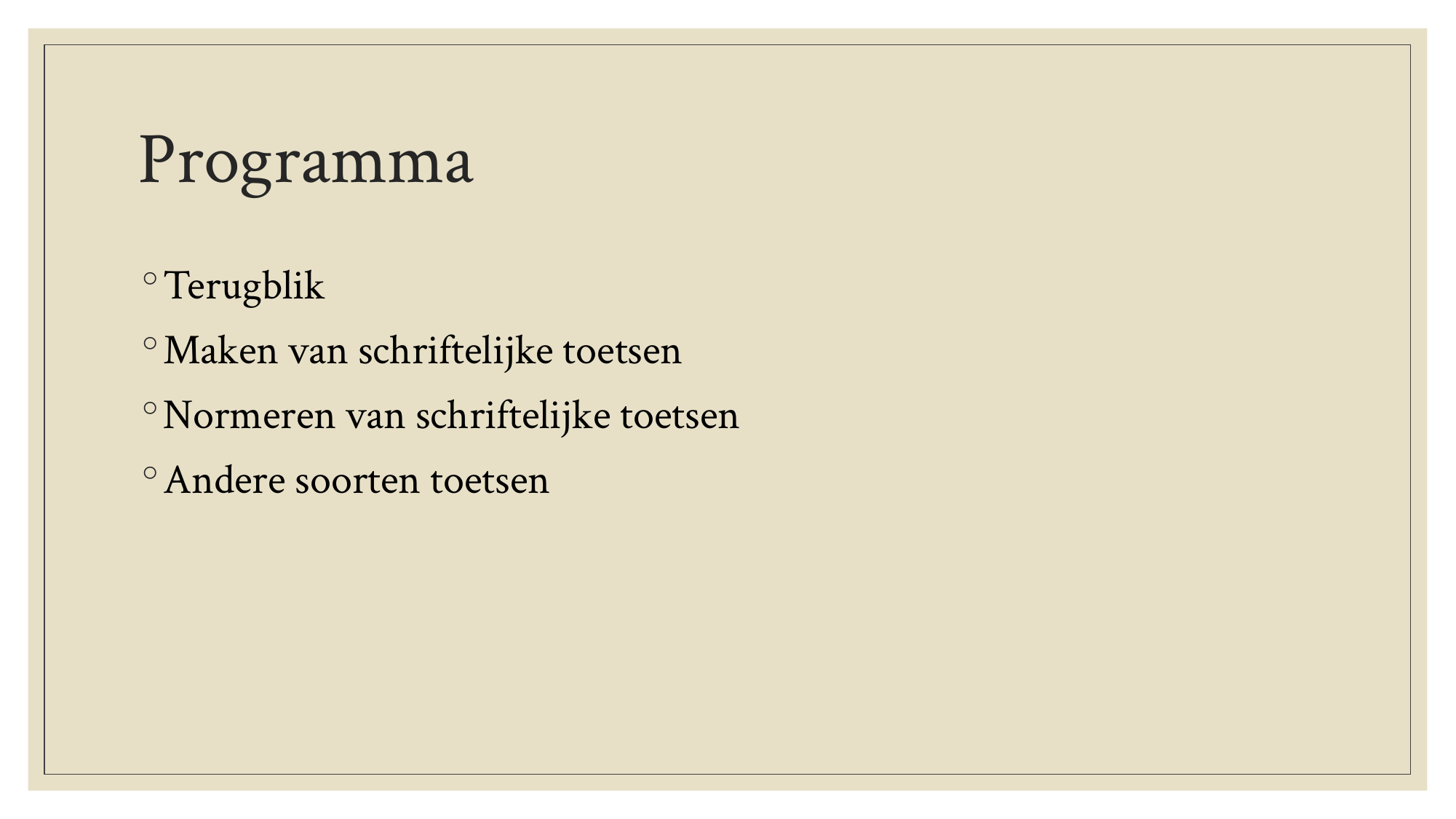

# Programma
Terugblik
Maken van schriftelijke toetsen
Normeren van schriftelijke toetsen
Andere soorten toetsen